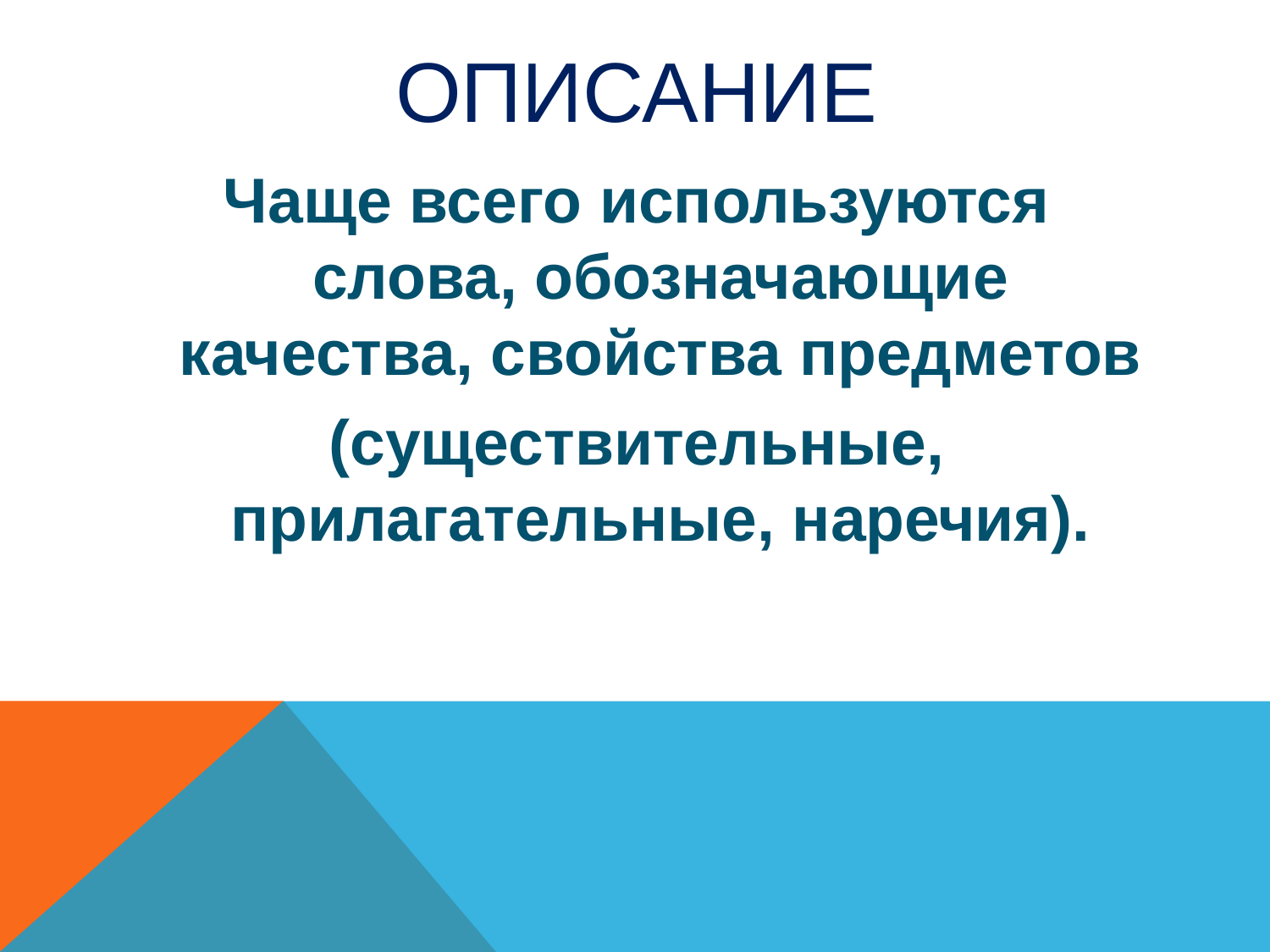

# описание
Чаще всего используются слова, обозначающие качества, свойства предметов
(существительные, прилагательные, наречия).